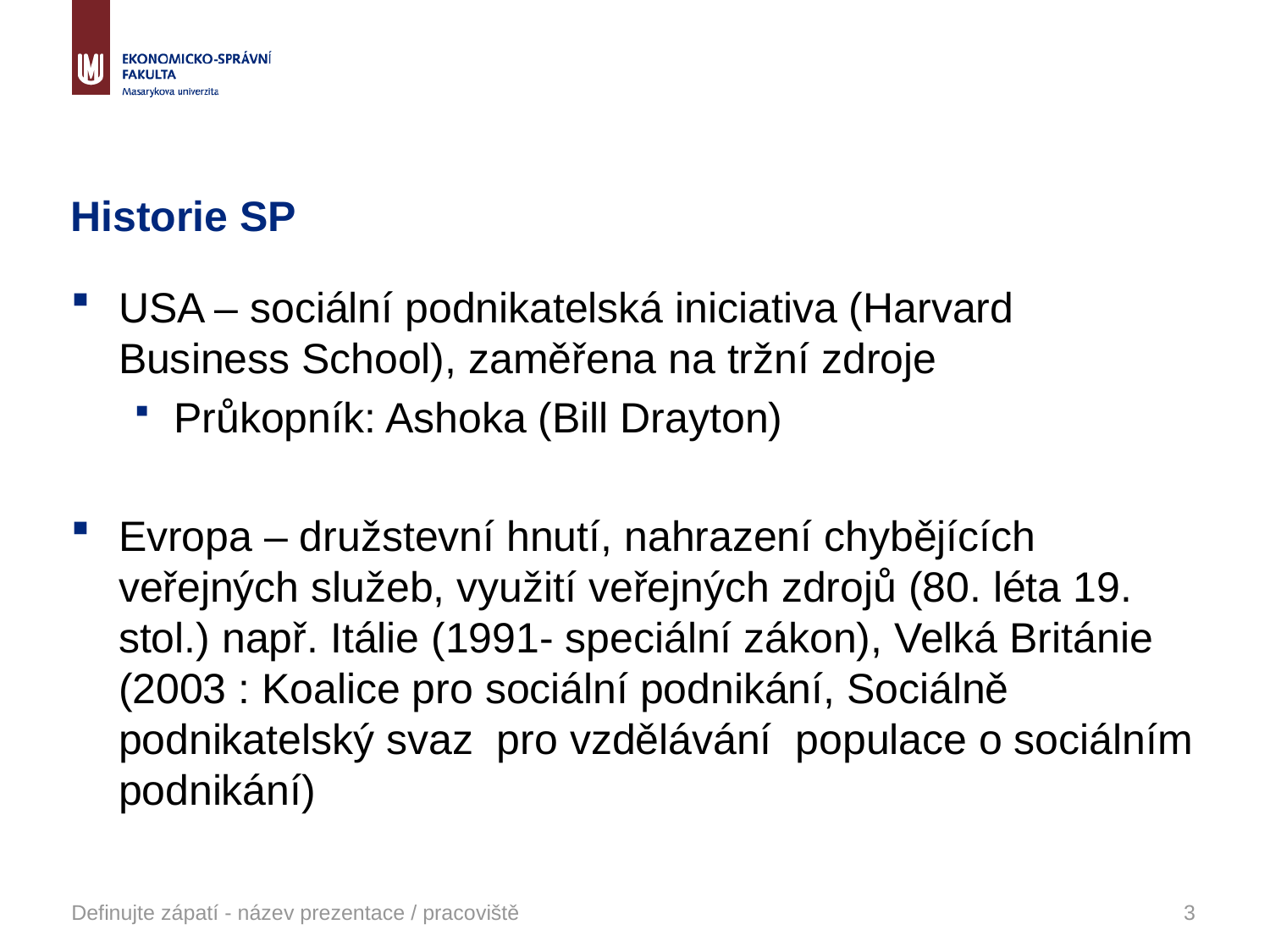

# Historie SP
USA – sociální podnikatelská iniciativa (Harvard Business School), zaměřena na tržní zdroje
Průkopník: Ashoka (Bill Drayton)

Evropa – družstevní hnutí, nahrazení chybějících veřejných služeb, využití veřejných zdrojů (80. léta 19. stol.) např. Itálie (1991- speciální zákon), Velká Británie (2003 : Koalice pro sociální podnikání, Sociálně podnikatelský svaz  pro vzdělávání  populace o sociálním podnikání)
Definujte zápatí - název prezentace / pracoviště
3